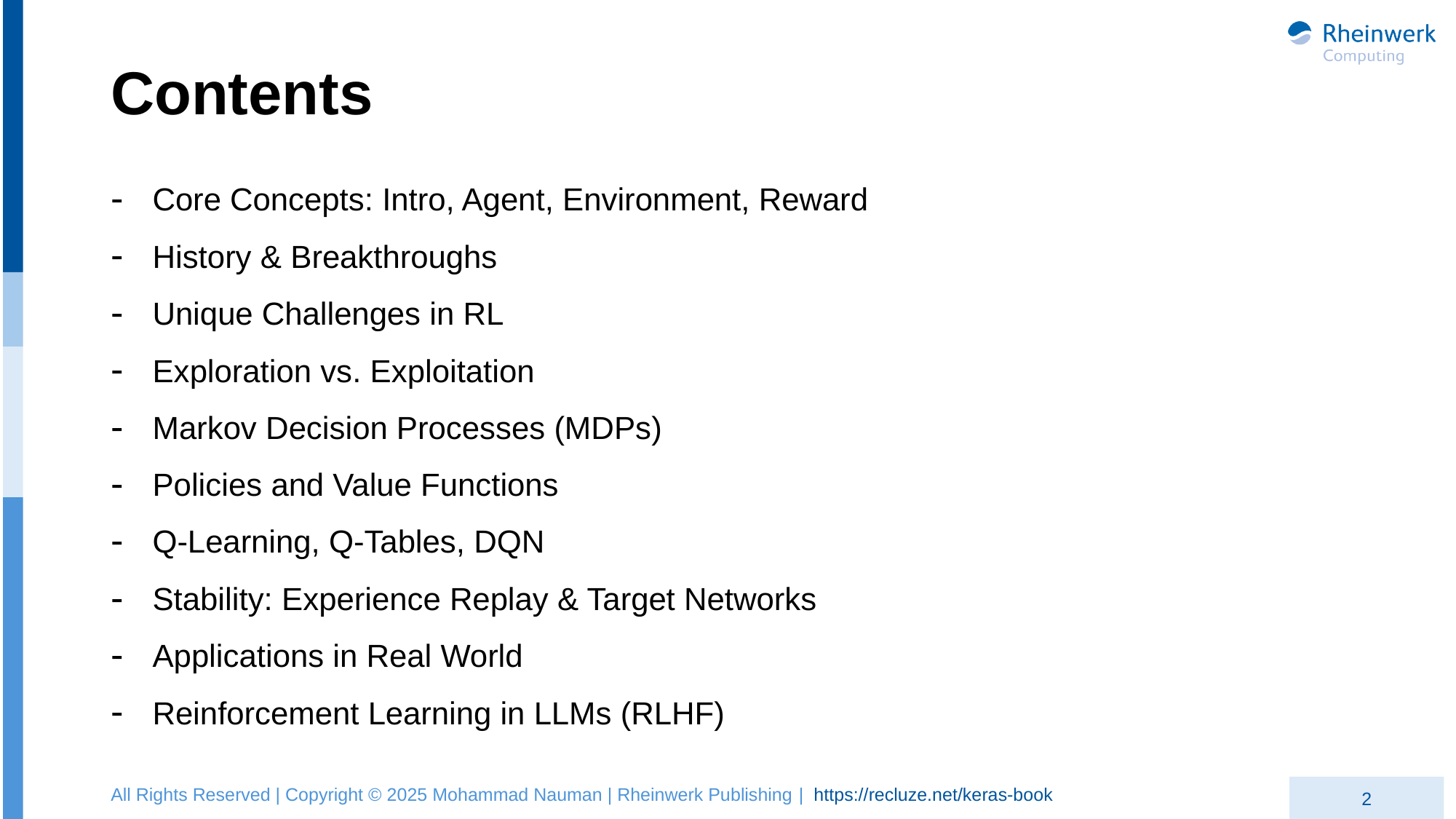

# Contents
Core Concepts: Intro, Agent, Environment, Reward
History & Breakthroughs
Unique Challenges in RL
Exploration vs. Exploitation
Markov Decision Processes (MDPs)
Policies and Value Functions
Q-Learning, Q-Tables, DQN
Stability: Experience Replay & Target Networks
Applications in Real World
Reinforcement Learning in LLMs (RLHF)